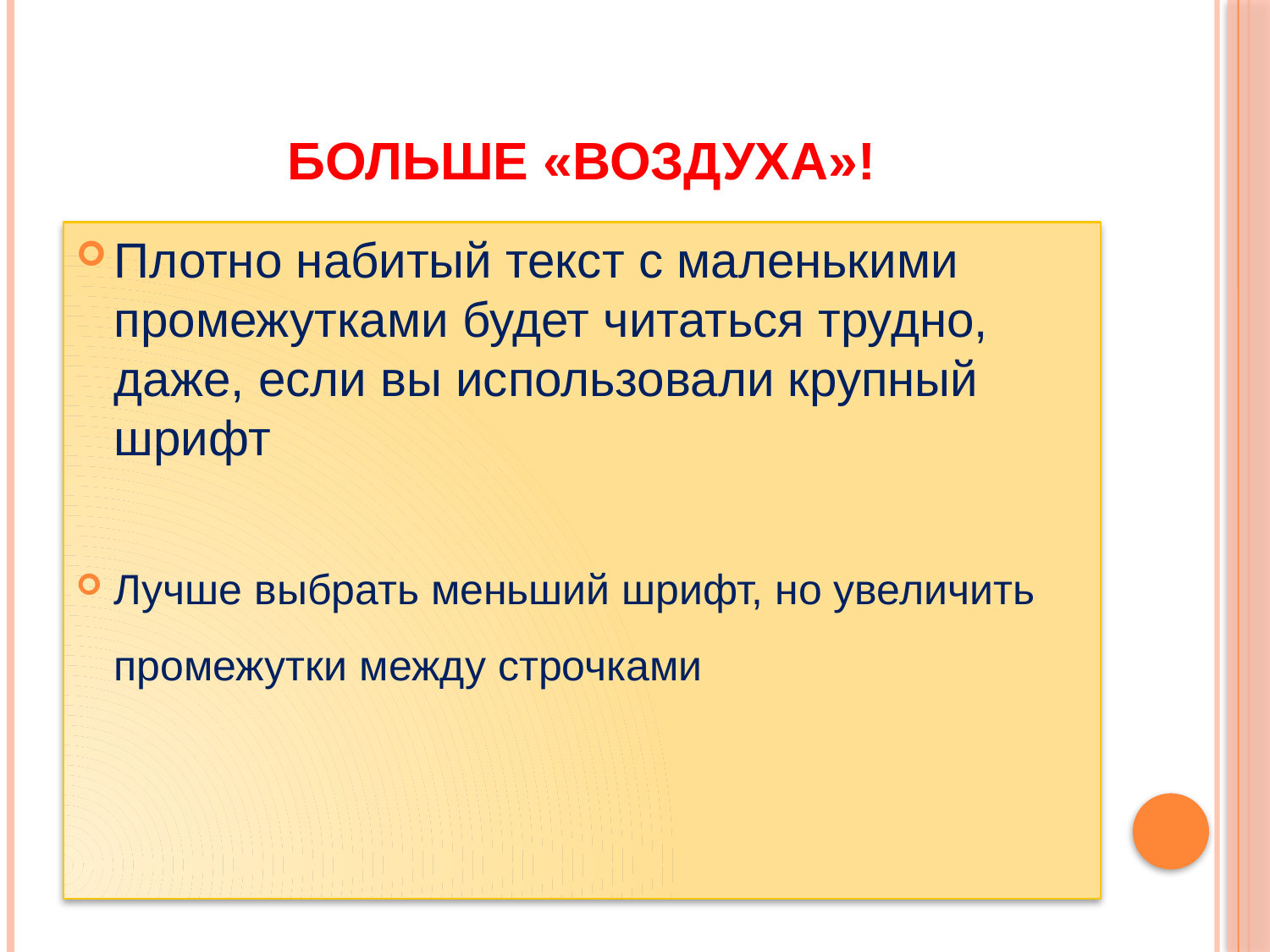

# Больше «воздуха»!
Плотно набитый текст с маленькими промежутками будет читаться трудно, даже, если вы использовали крупный шрифт

Лучше выбрать меньший шрифт, но увеличить промежутки между строчками